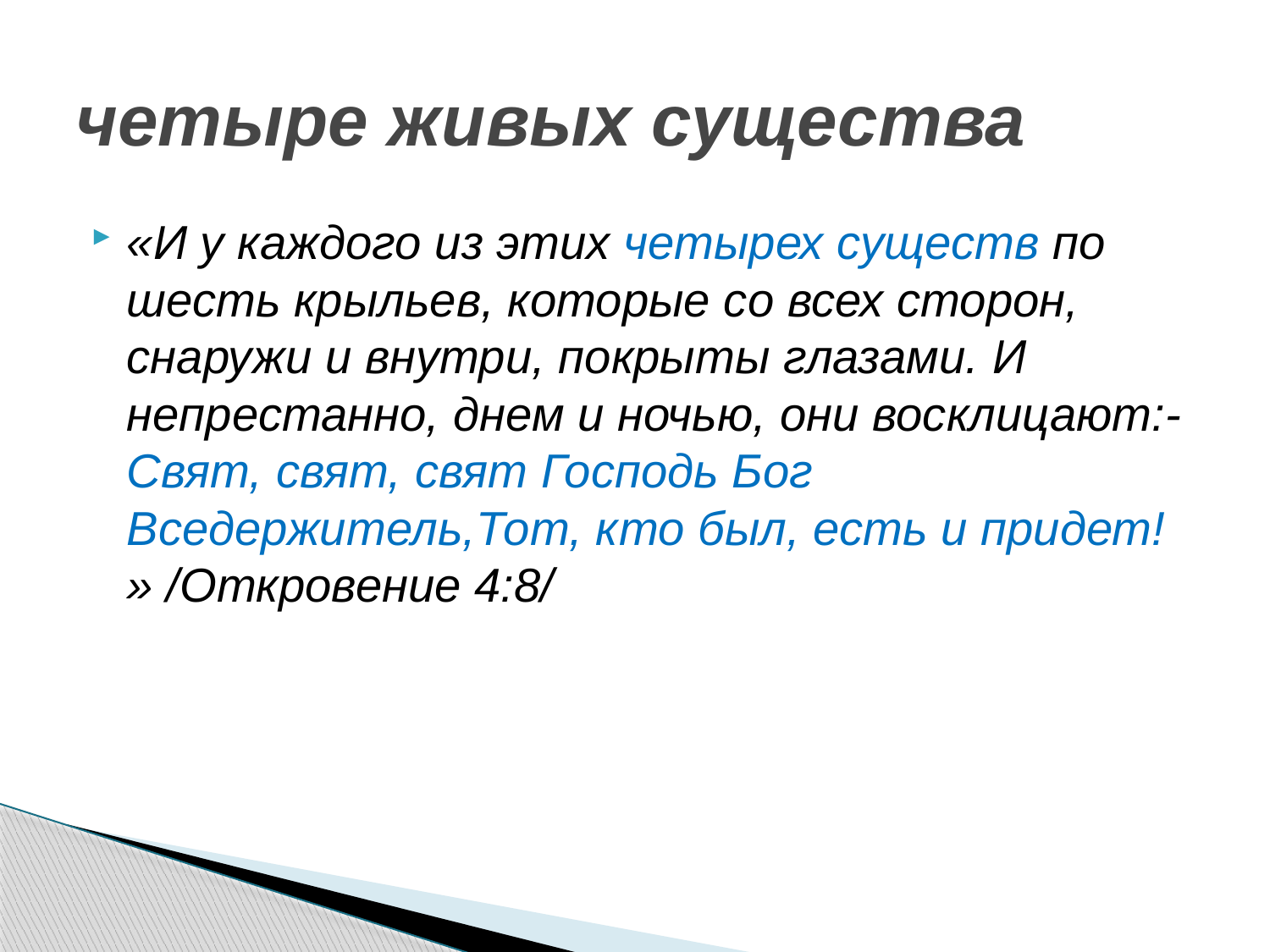

# четыре живых существа
«И у каждого из этих четырех существ по шесть крыльев, которые со всех сторон, снаружи и внутри, покрыты глазами. И непрестанно, днем и ночью, они восклицают:- Свят, свят, свят Господь Бог Вседержитель,Тот, кто был, есть и придет! » /Откровение 4:8/